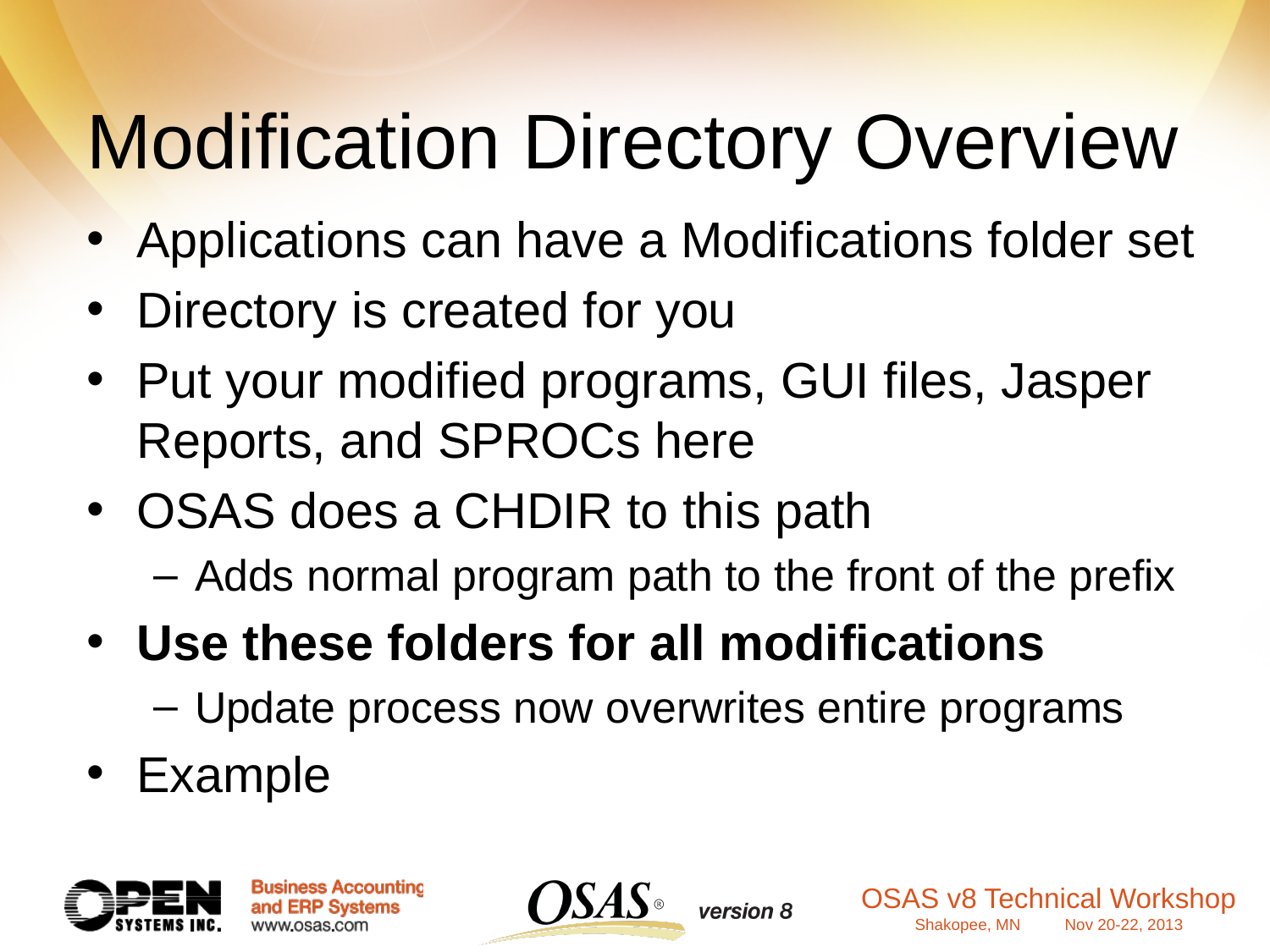

# Modification Directory Overview
Applications can have a Modifications folder set
Directory is created for you
Put your modified programs, GUI files, Jasper Reports, and SPROCs here
OSAS does a CHDIR to this path
Adds normal program path to the front of the prefix
Use these folders for all modifications
Update process now overwrites entire programs
Example